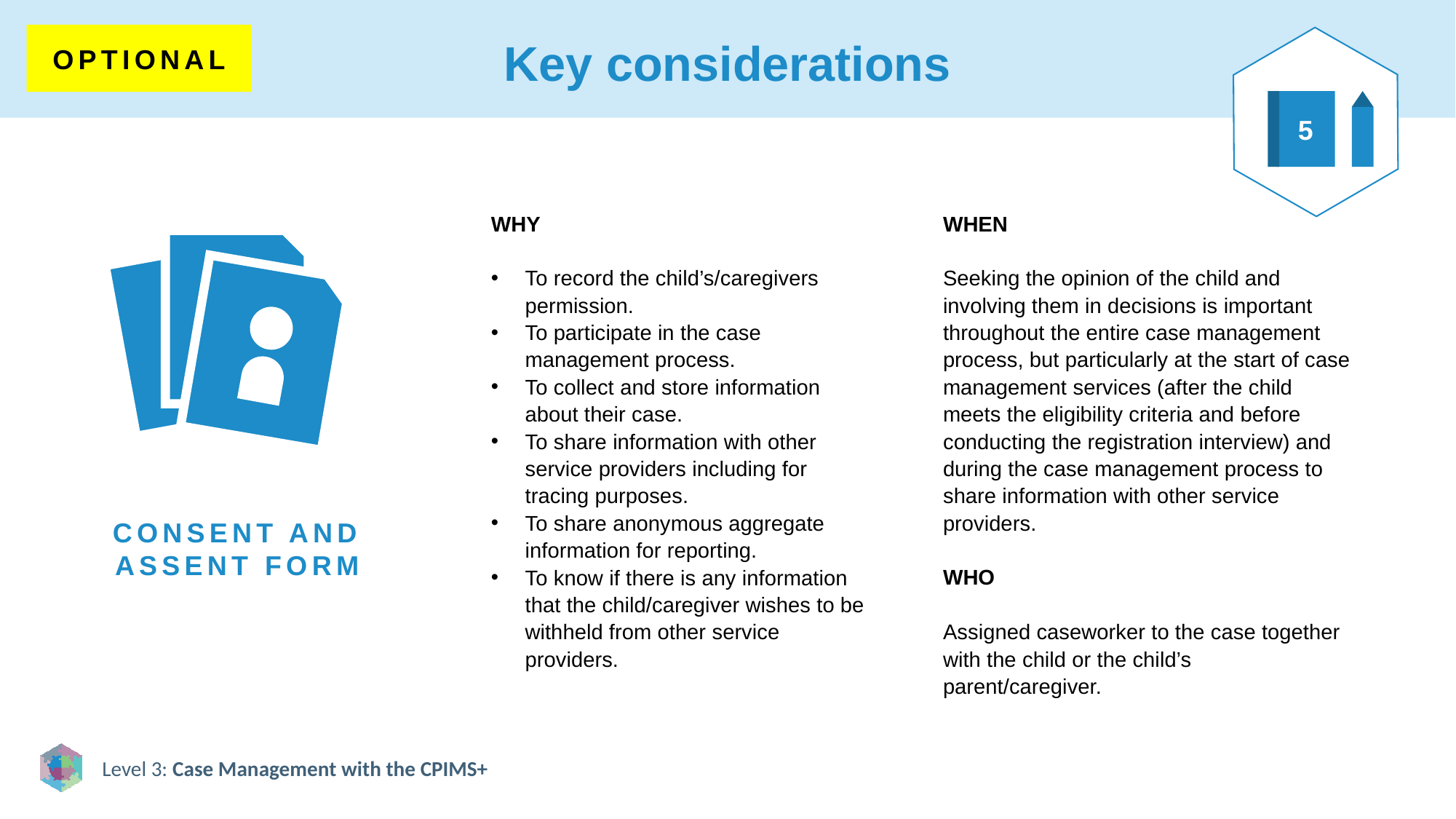

# Key considerations
OPTIONAL

5

WHY

To record the child’s/caregivers permission.
To participate in the case management process.
To collect and store information about their case.
To share information with other service providers including for tracing purposes.
To share anonymous aggregate information for reporting.
To know if there is any information that the child/caregiver wishes to be withheld from other service providers.
WHEN

Seeking the opinion of the child and involving them in decisions is important throughout the entire case management process, but particularly at the start of case management services (after the child meets the eligibility criteria and before conducting the registration interview) and during the case management process to share information with other service providers.

WHO

Assigned caseworker to the case together with the child or the child’s parent/caregiver.

CONSENT AND ASSENT FORM